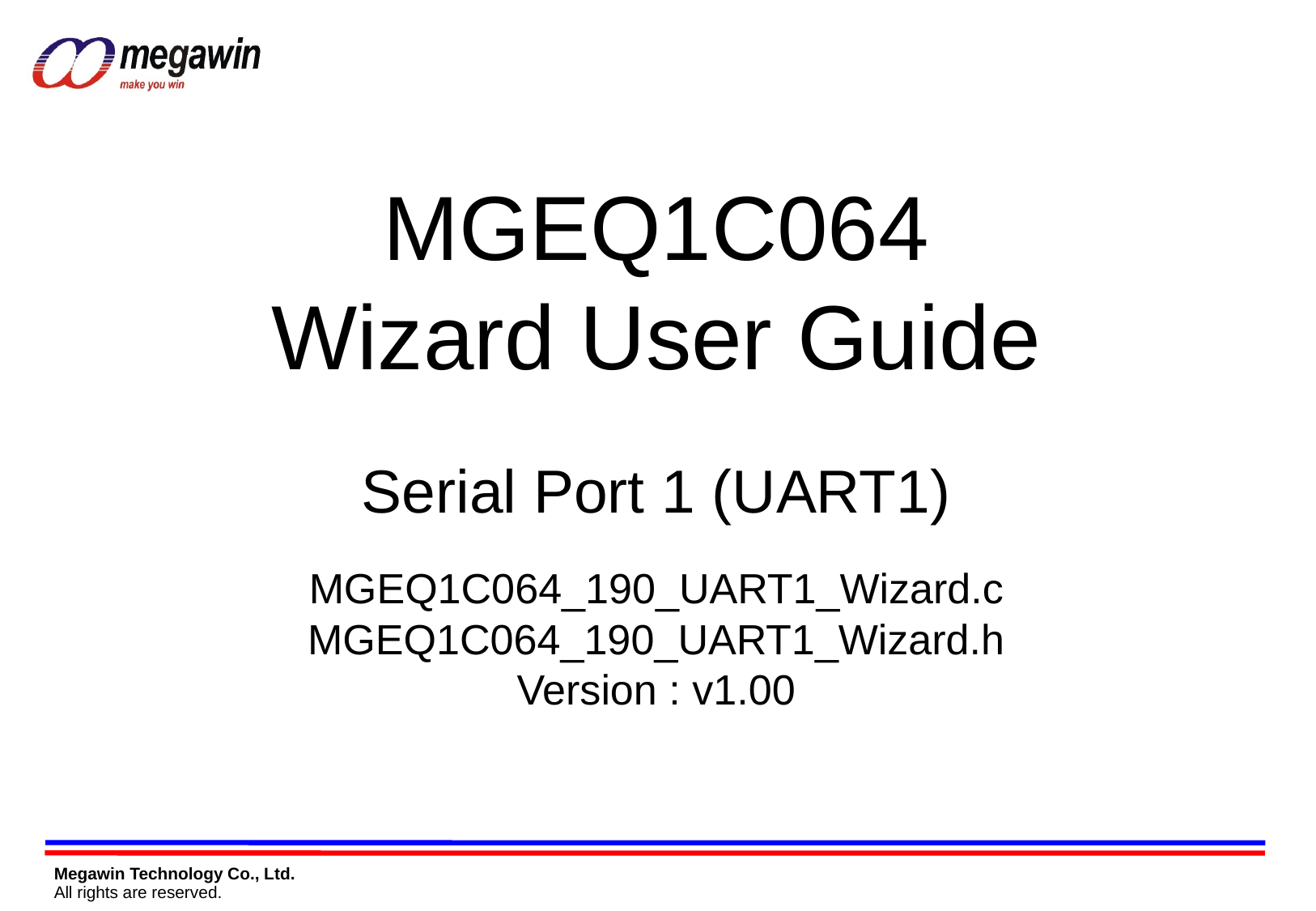

MGEQ1C064
Wizard User Guide
Serial Port 1 (UART1)
MGEQ1C064_190_UART1_Wizard.c
MGEQ1C064_190_UART1_Wizard.h
Version : v1.00